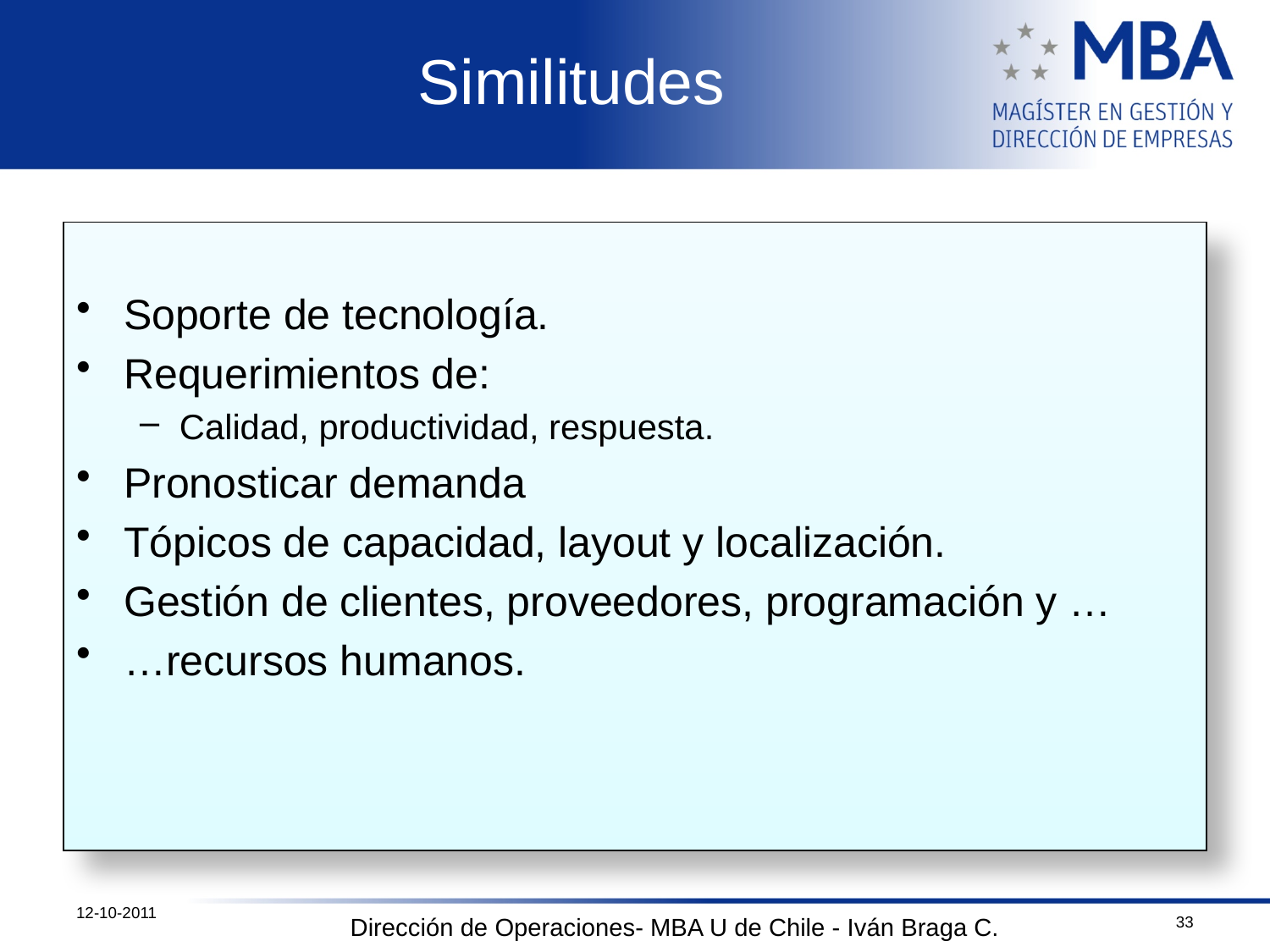

# Similitudes

Soporte de tecnología.
Requerimientos de:
Calidad, productividad, respuesta.
Pronosticar demanda
Tópicos de capacidad, layout y localización.
Gestión de clientes, proveedores, programación y …
…recursos humanos.
12-10-2011

33